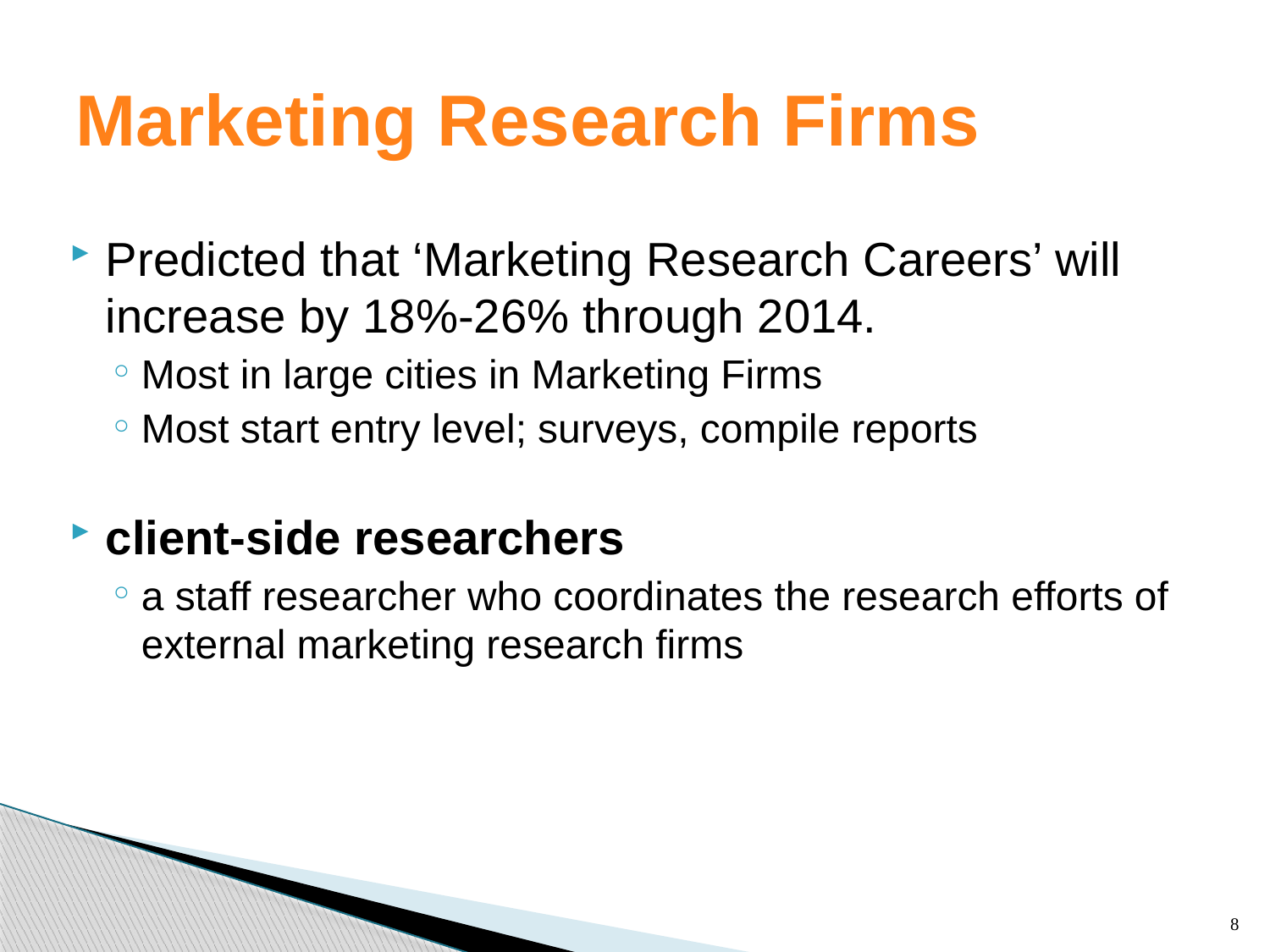

# Marketing Research Firms
Predicted that ‘Marketing Research Careers’ will increase by 18%-26% through 2014.
Most in large cities in Marketing Firms
Most start entry level; surveys, compile reports
client-side researchers
a staff researcher who coordinates the research efforts of external marketing research firms
8